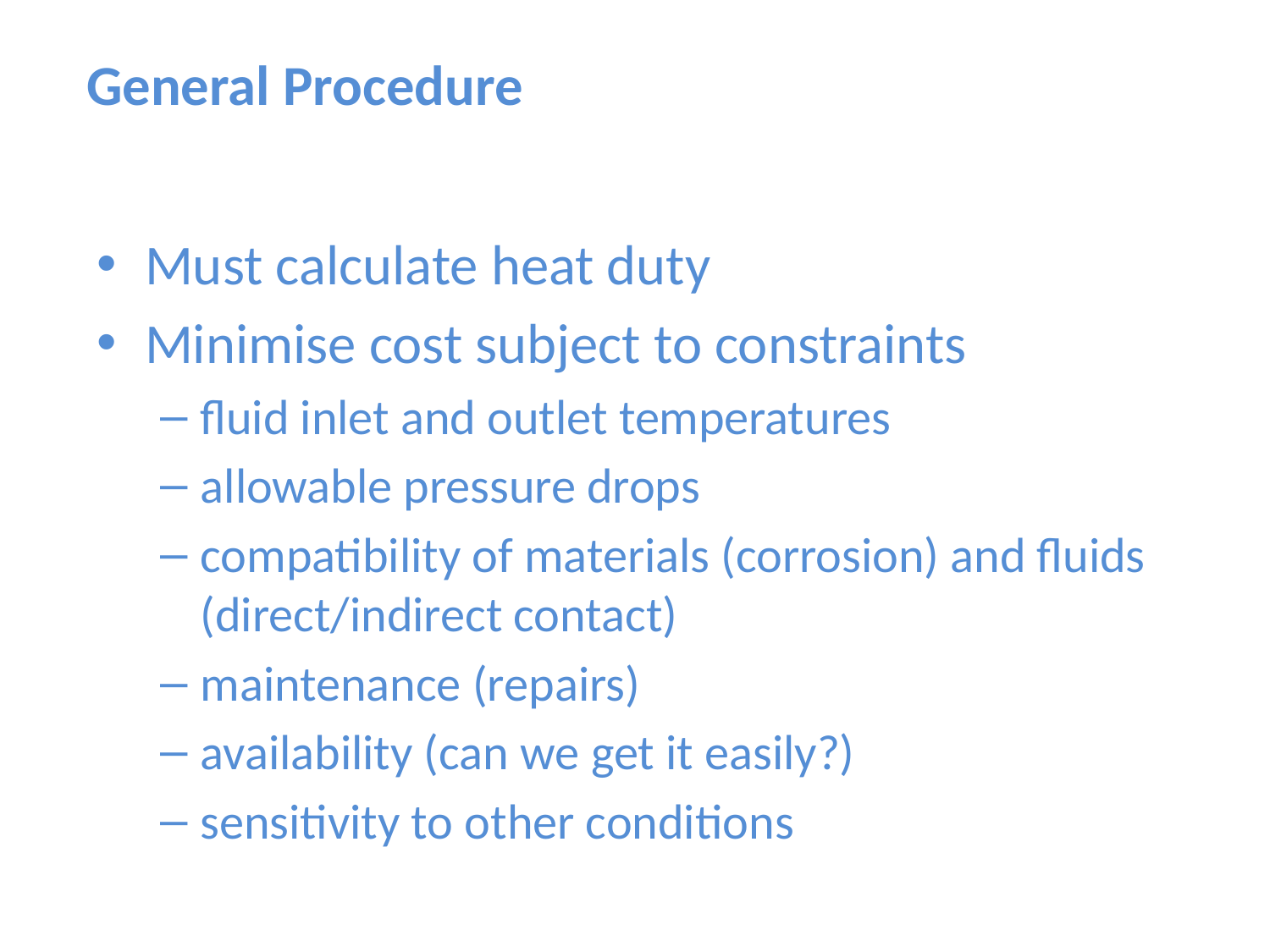

General Procedure
Must calculate heat duty
Minimise cost subject to constraints
fluid inlet and outlet temperatures
allowable pressure drops
compatibility of materials (corrosion) and fluids (direct/indirect contact)
maintenance (repairs)
availability (can we get it easily?)
sensitivity to other conditions